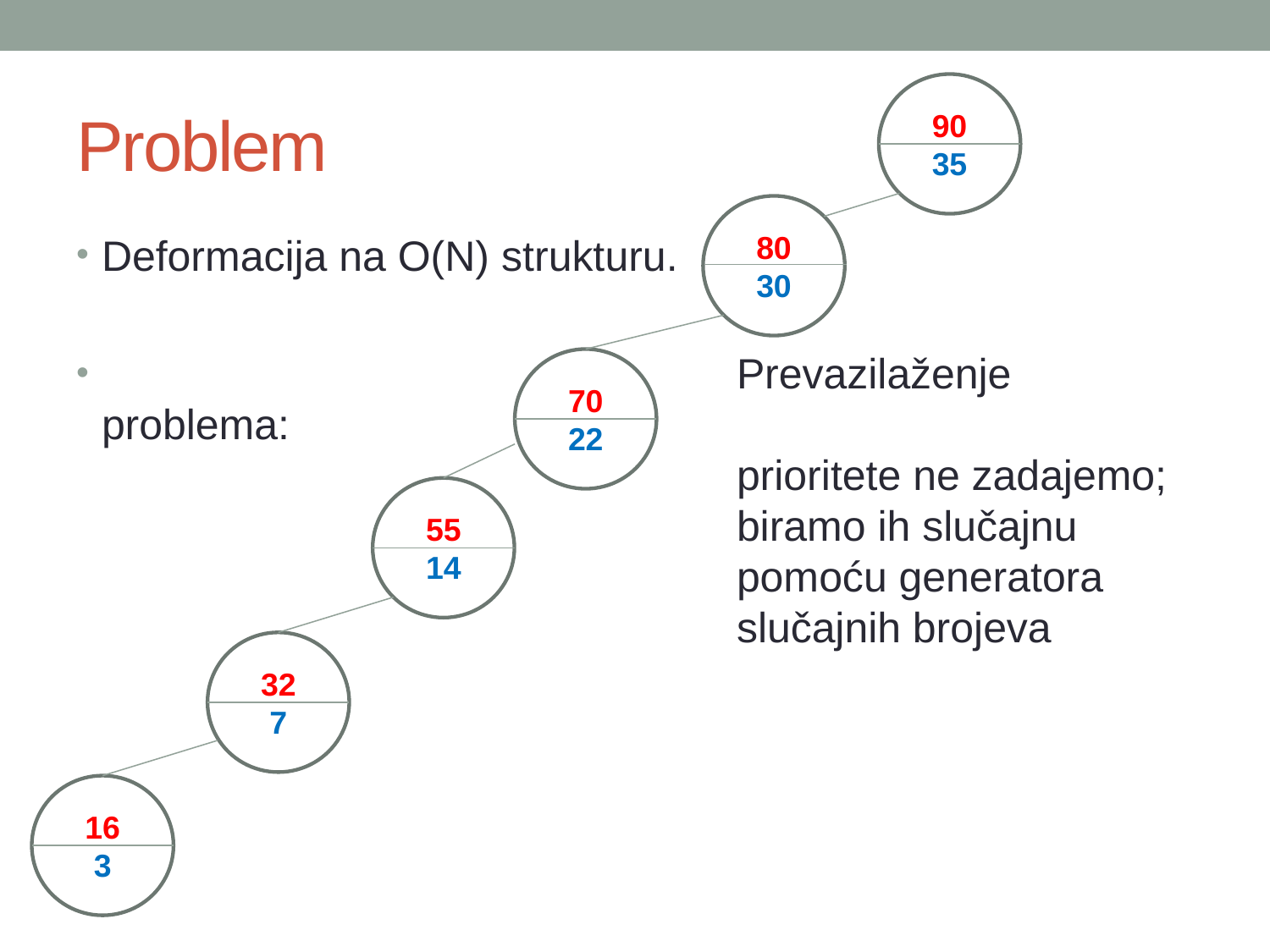

# Problem
90
35
80
30
Deformacija na O(N) strukturu.

					Prevazilaženje problema:
					prioritete ne zadajemo;					biramo ih slučajnu
					pomoću generatora
					slučajnih brojeva
70
22
55
14
32
7
16
3